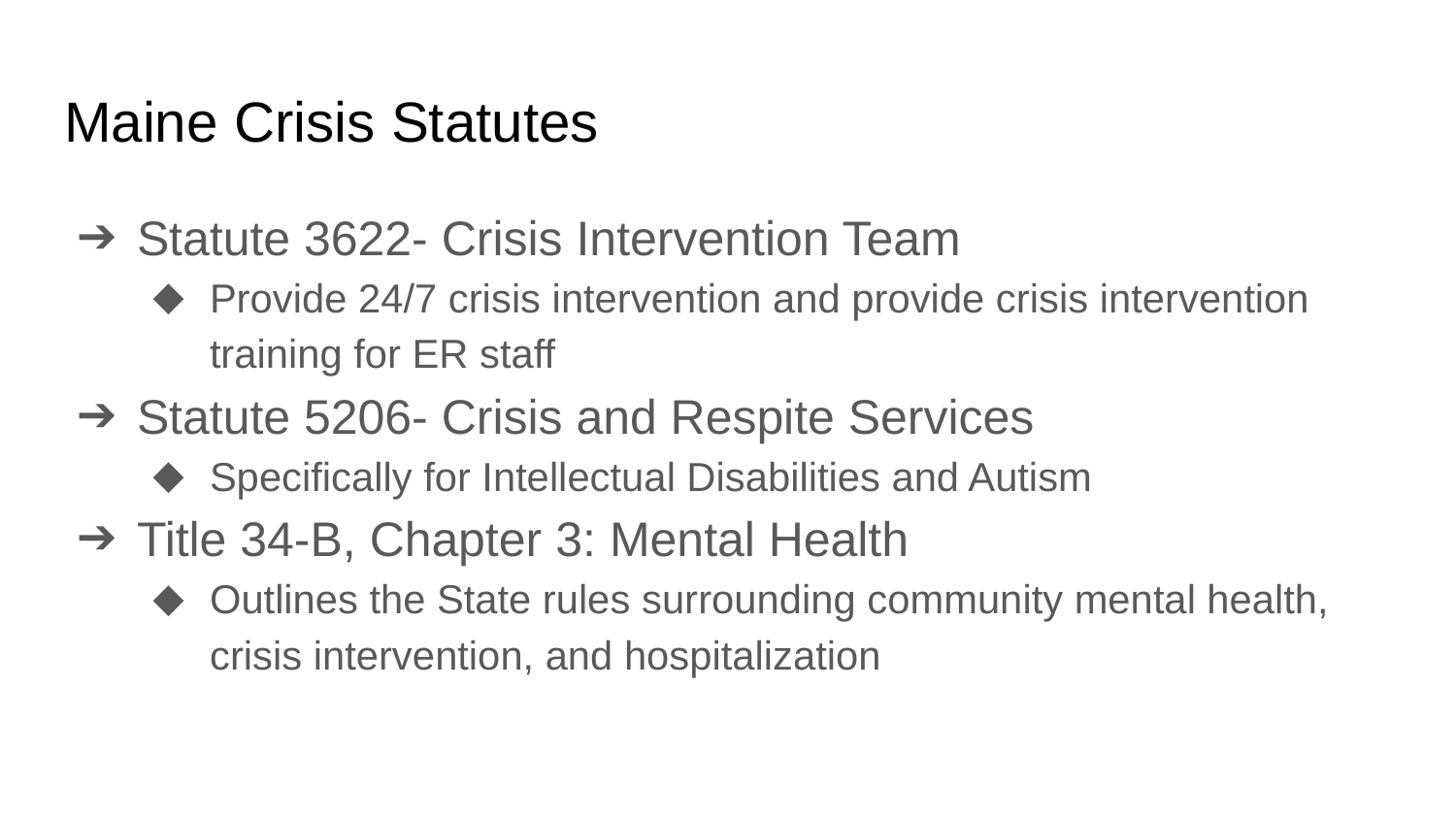

# Maine Crisis Statutes
Statute 3622- Crisis Intervention Team
Provide 24/7 crisis intervention and provide crisis intervention training for ER staff
Statute 5206- Crisis and Respite Services
Specifically for Intellectual Disabilities and Autism
Title 34-B, Chapter 3: Mental Health
Outlines the State rules surrounding community mental health, crisis intervention, and hospitalization